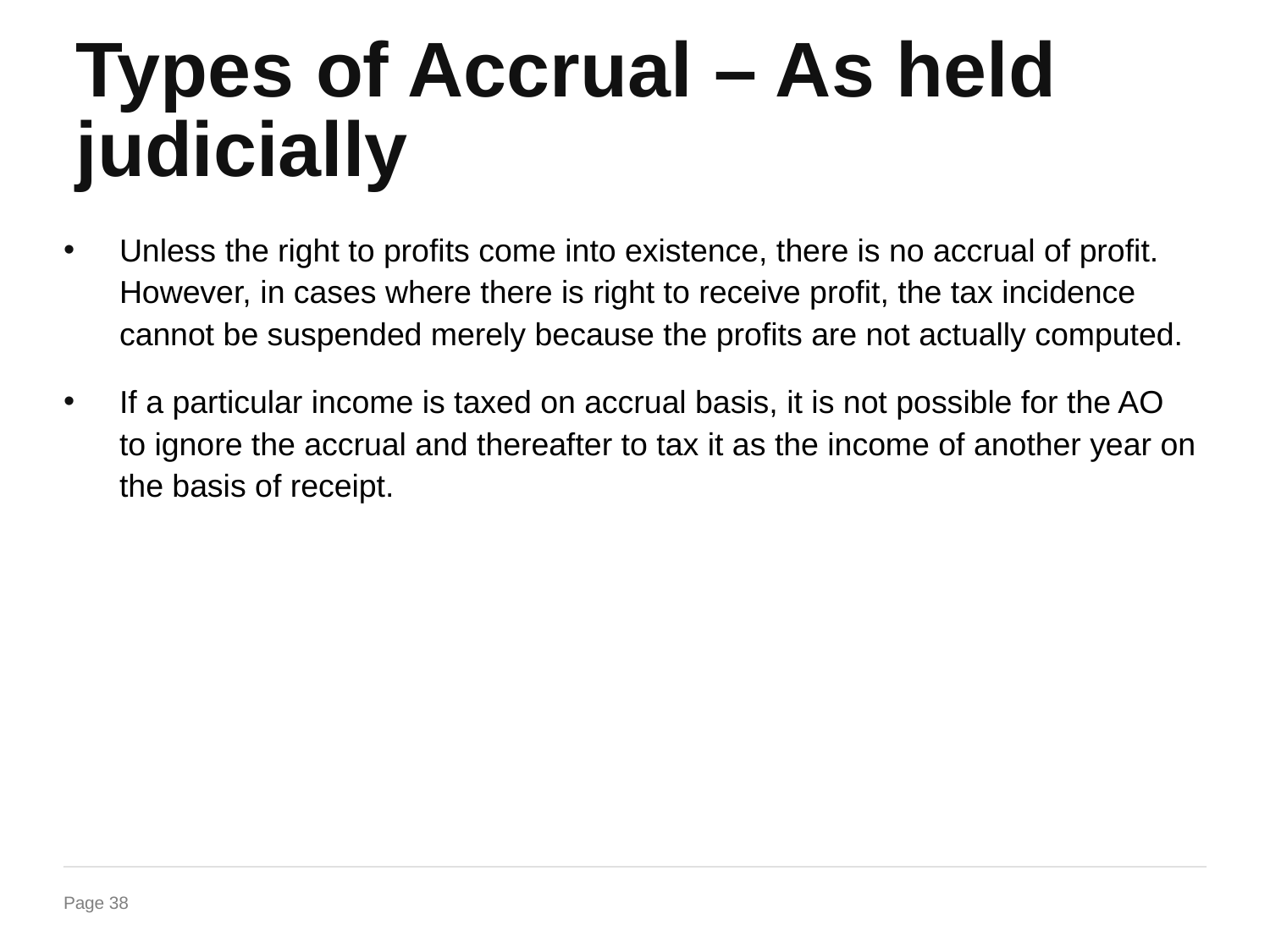

Types of Accrual – As held judicially
Unless the right to profits come into existence, there is no accrual of profit.  However, in cases where there is right to receive profit, the tax incidence cannot be suspended merely because the profits are not actually computed.
If a particular income is taxed on accrual basis, it is not possible for the AO to ignore the accrual and thereafter to tax it as the income of another year on the basis of receipt.